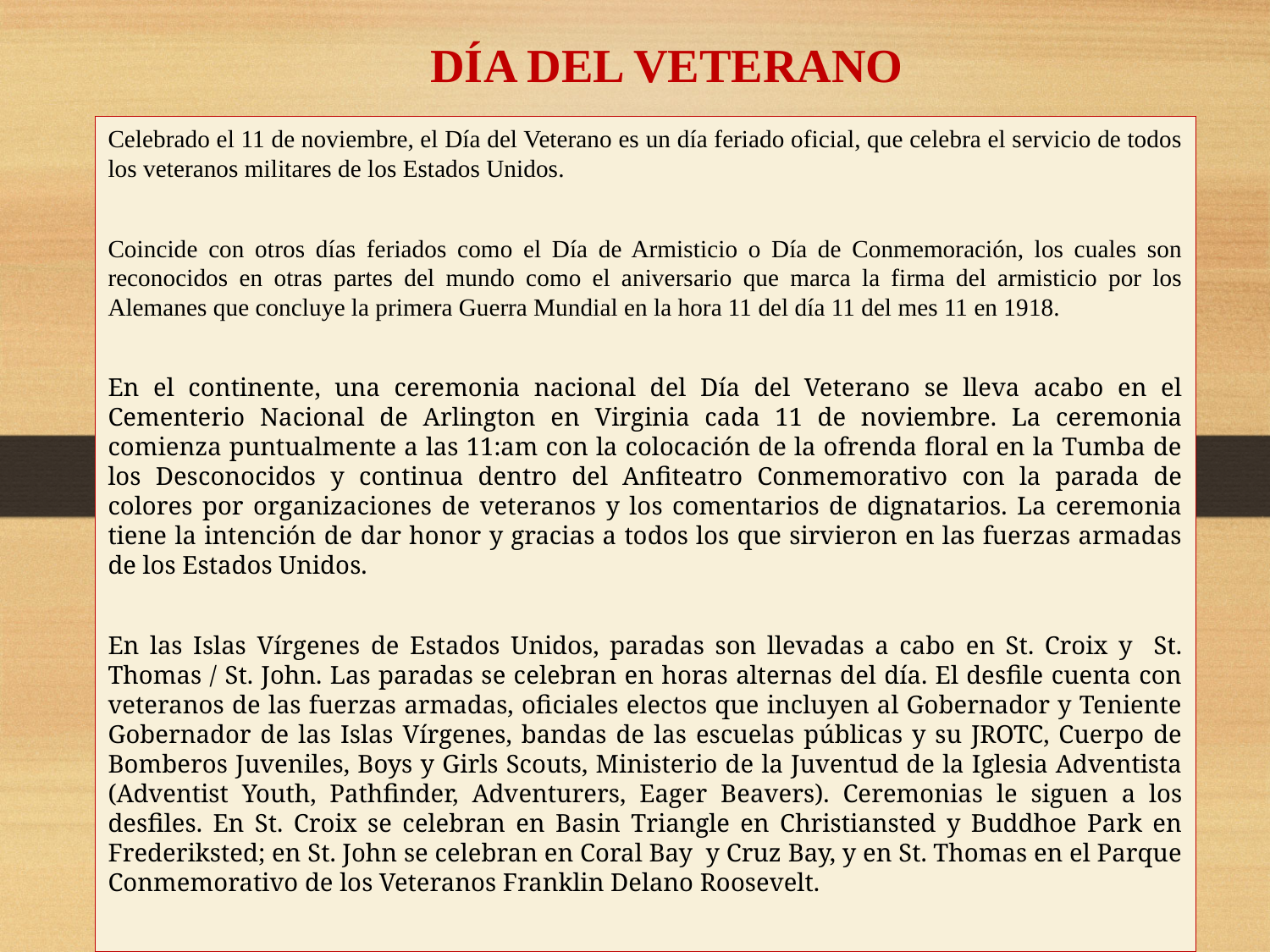

DÍA DEL VETERANO
Celebrado el 11 de noviembre, el Día del Veterano es un día feriado oficial, que celebra el servicio de todos los veteranos militares de los Estados Unidos.

Coincide con otros días feriados como el Día de Armisticio o Día de Conmemoración, los cuales son reconocidos en otras partes del mundo como el aniversario que marca la firma del armisticio por los Alemanes que concluye la primera Guerra Mundial en la hora 11 del día 11 del mes 11 en 1918.

En el continente, una ceremonia nacional del Día del Veterano se lleva acabo en el Cementerio Nacional de Arlington en Virginia cada 11 de noviembre. La ceremonia comienza puntualmente a las 11:am con la colocación de la ofrenda floral en la Tumba de los Desconocidos y continua dentro del Anfiteatro Conmemorativo con la parada de colores por organizaciones de veteranos y los comentarios de dignatarios. La ceremonia tiene la intención de dar honor y gracias a todos los que sirvieron en las fuerzas armadas de los Estados Unidos.

En las Islas Vírgenes de Estados Unidos, paradas son llevadas a cabo en St. Croix y  St. Thomas / St. John. Las paradas se celebran en horas alternas del día. El desfile cuenta con veteranos de las fuerzas armadas, oficiales electos que incluyen al Gobernador y Teniente Gobernador de las Islas Vírgenes, bandas de las escuelas públicas y su JROTC, Cuerpo de Bomberos Juveniles, Boys y Girls Scouts, Ministerio de la Juventud de la Iglesia Adventista (Adventist Youth, Pathfinder, Adventurers, Eager Beavers). Ceremonias le siguen a los desfiles. En St. Croix se celebran en Basin Triangle en Christiansted y Buddhoe Park en Frederiksted; en St. John se celebran en Coral Bay  y Cruz Bay, y en St. Thomas en el Parque Conmemorativo de los Veteranos Franklin Delano Roosevelt.

El Día del Veterano es una gran oportunidad para dar gracias a un veterano por servir en las Fuerzas Armadas de EE.UU.